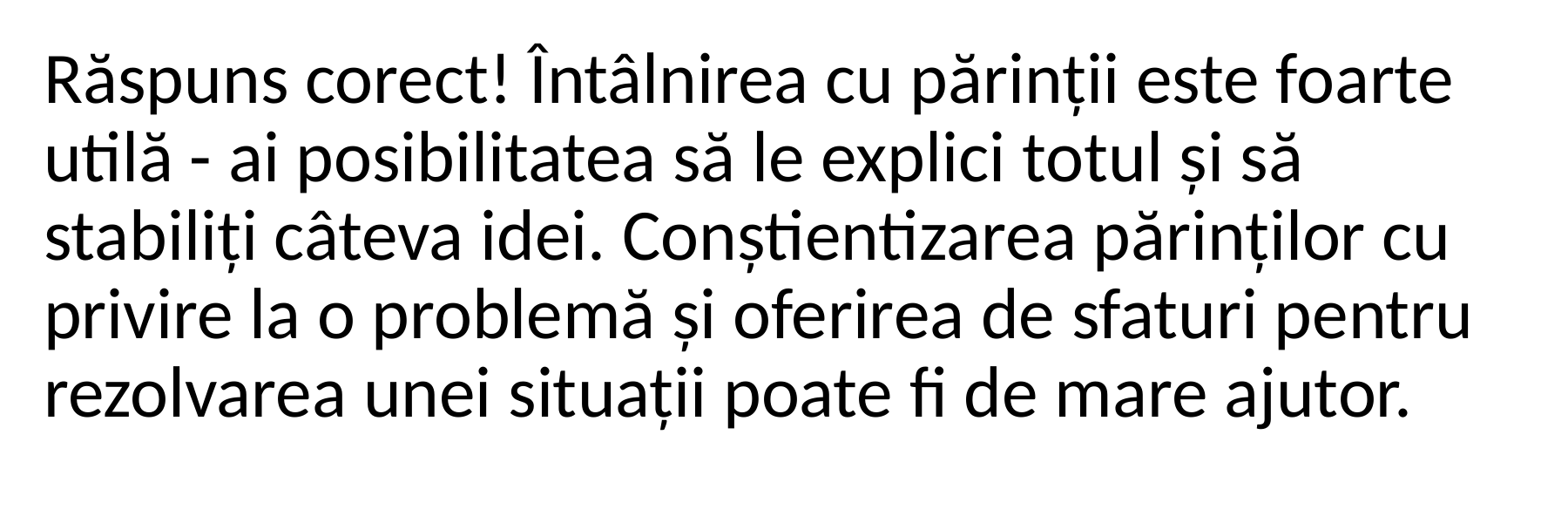

Răspuns corect! Întâlnirea cu părinții este foarte utilă - ai posibilitatea să le explici totul și să stabiliți câteva idei. Conștientizarea părinților cu privire la o problemă și oferirea de sfaturi pentru rezolvarea unei situații poate fi de mare ajutor.